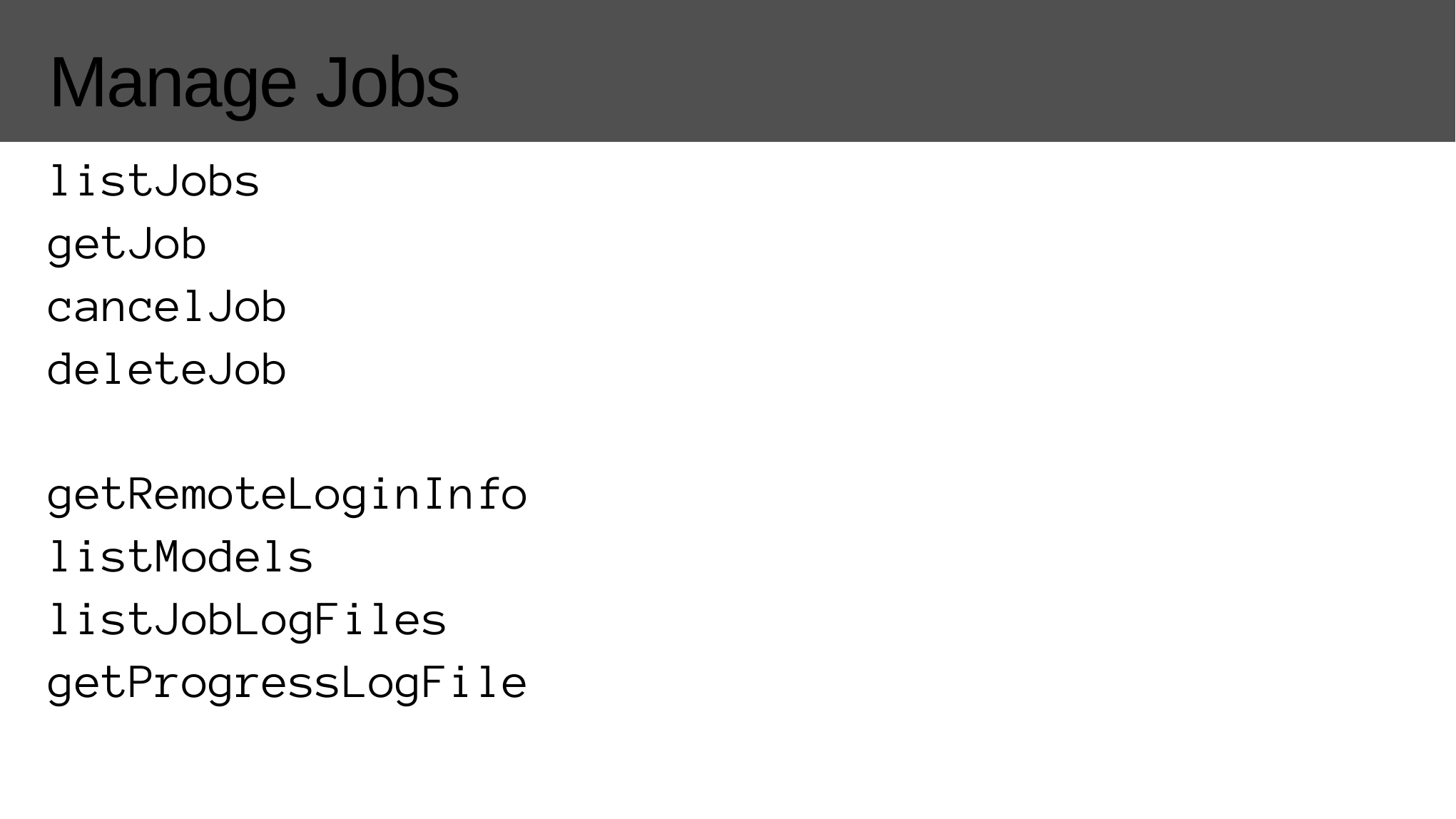

# Manage Jobs
listJobs
getJob
cancelJob
deleteJob

getRemoteLoginInfo
listModels
listJobLogFiles
getProgressLogFile